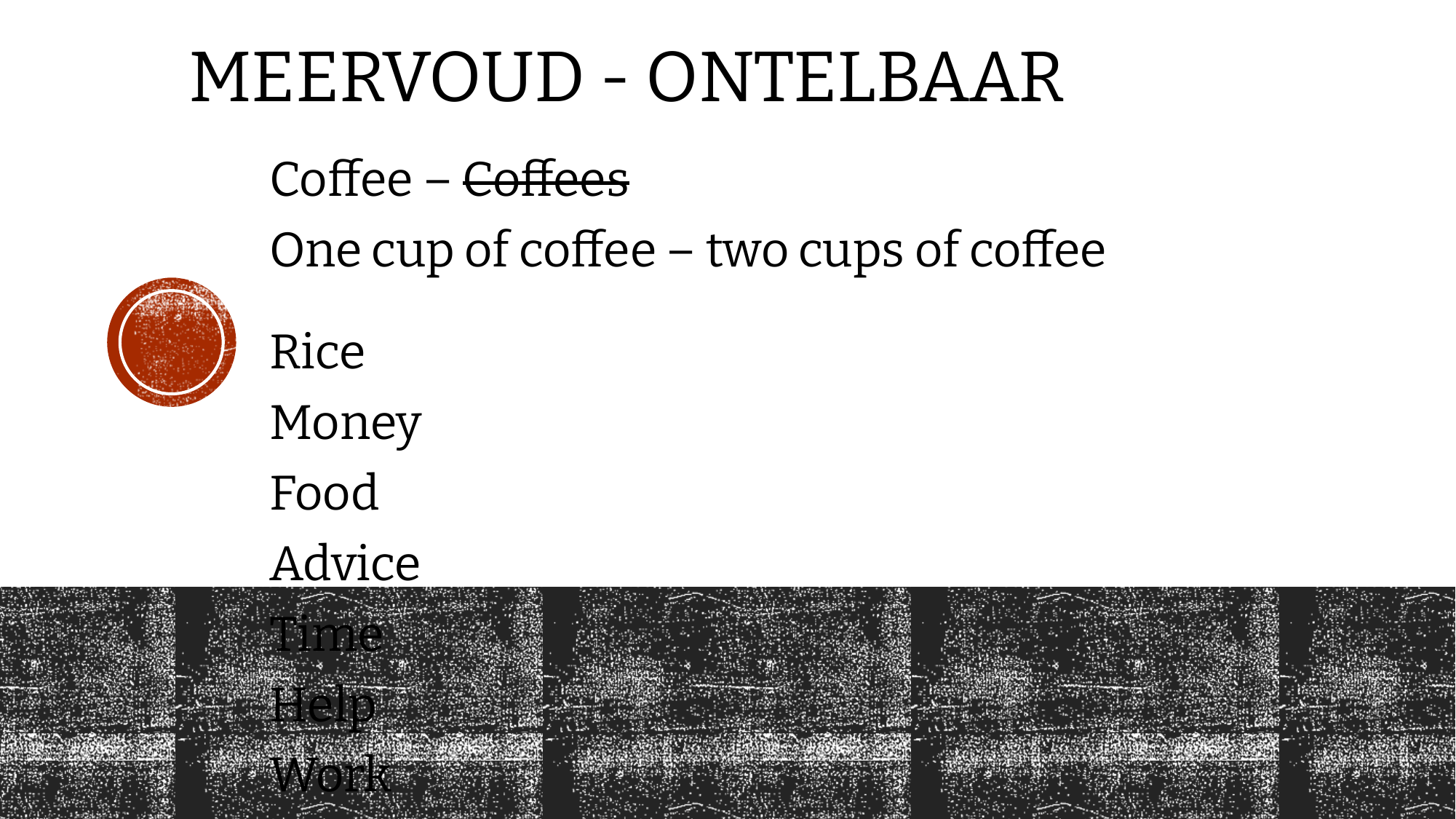

# Meervoud - ontelbaar
Coffee – Coffees
One cup of coffee – two cups of coffee

Rice
Money
Food
Advice
Time
Help
Work